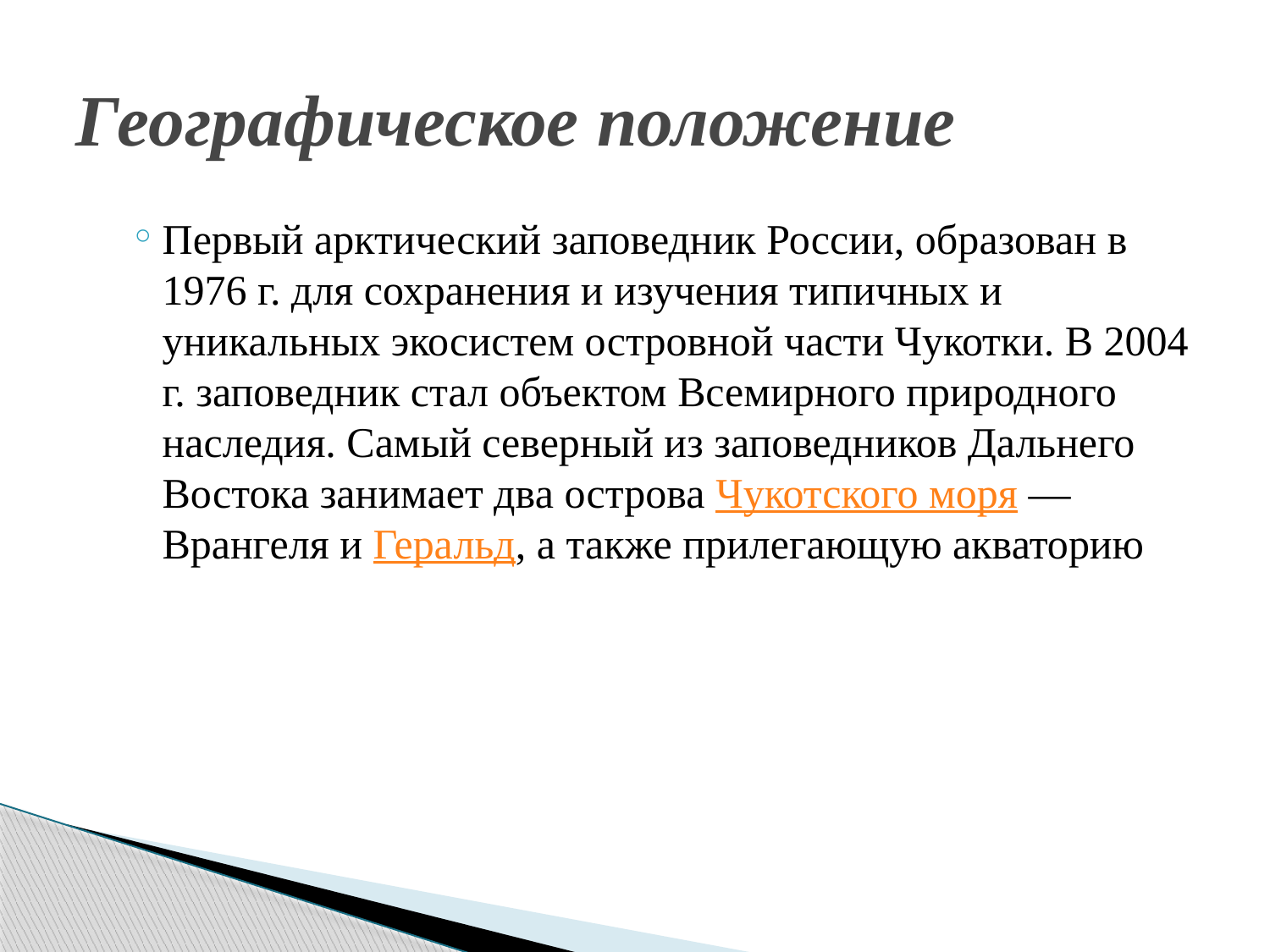

# Географическое положение
Первый арктический заповедник России, образован в 1976 г. для сохранения и изучения типичных и уникальных экосистем островной части Чукотки. В 2004 г. заповедник стал объектом Всемирного природного наследия. Самый северный из заповедников Дальнего Востока занимает два острова Чукотского моря — Врангеля и Геральд, а также прилегающую акваторию